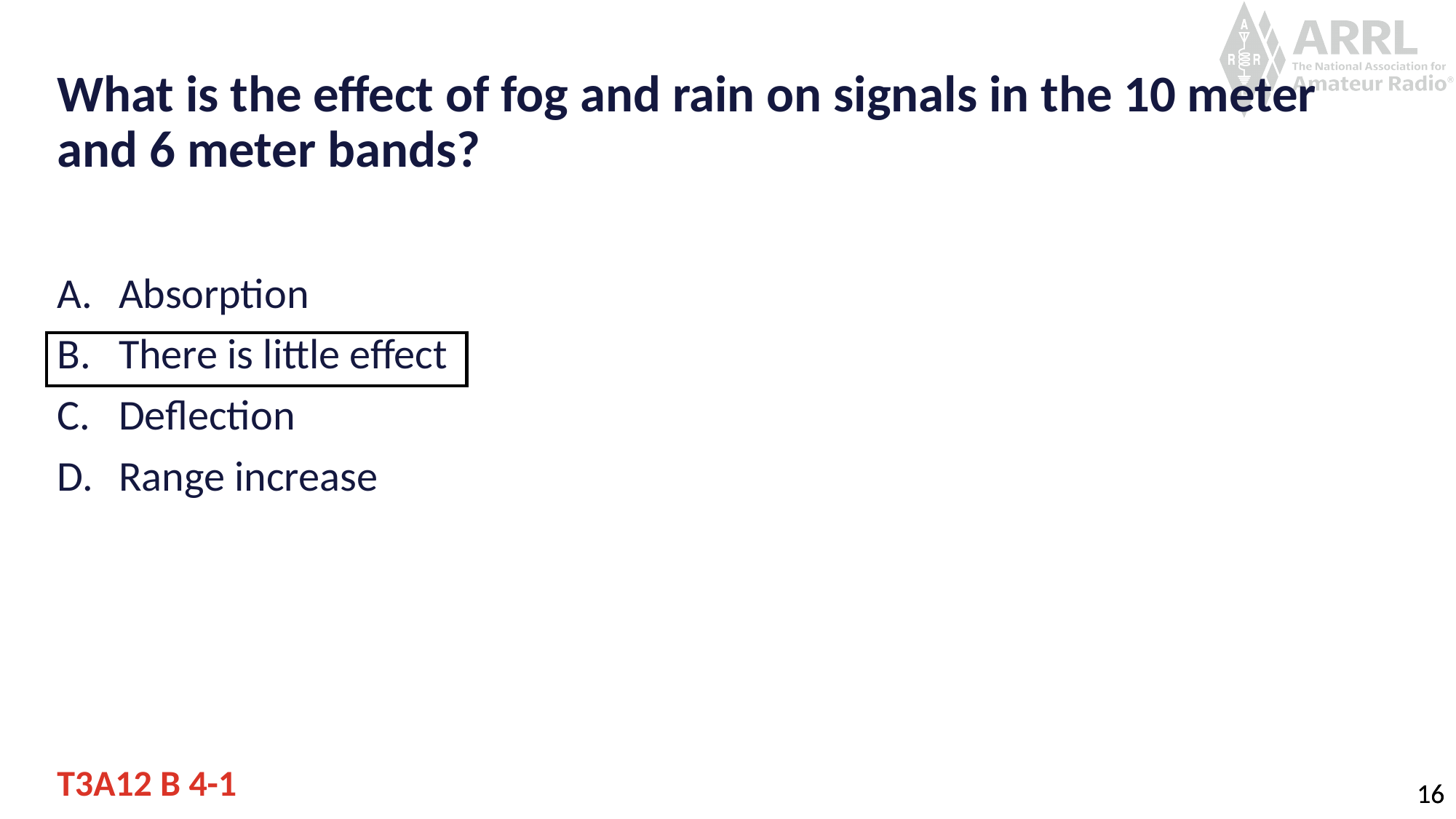

# What is the effect of fog and rain on signals in the 10 meter and 6 meter bands?
Absorption
There is little effect
Deflection
Range increase

T3A12 B 4-1